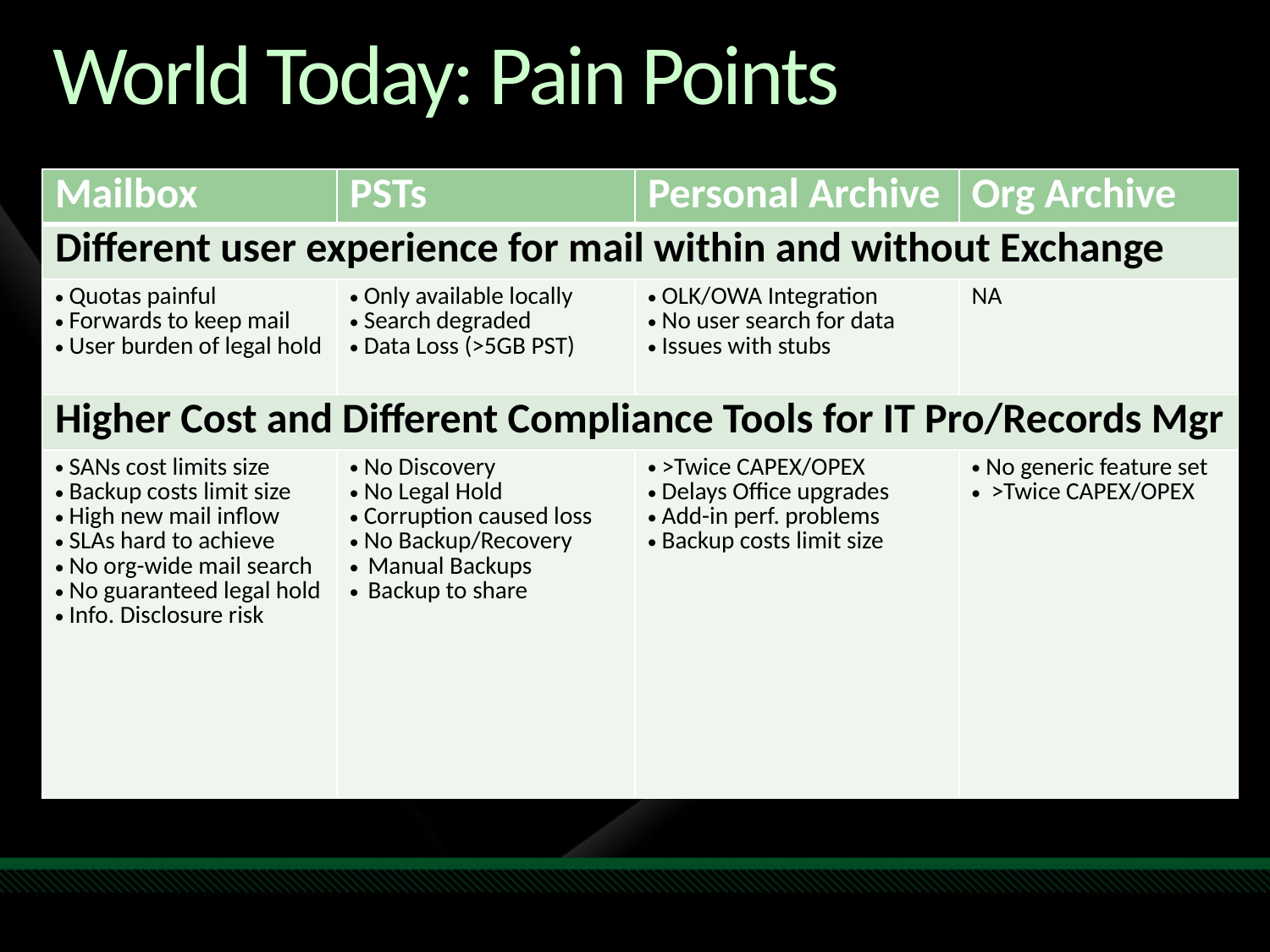

# World Today: Pain Points
| Mailbox | PSTs | Personal Archive | Org Archive |
| --- | --- | --- | --- |
| Different user experience for mail within and without Exchange |  |  |  |
| Quotas painful Forwards to keep mail User burden of legal hold | Only available locally Search degraded Data Loss (>5GB PST) | OLK/OWA Integration No user search for data Issues with stubs | NA |
| Higher Cost and Different Compliance Tools for IT Pro/Records Mgr |  |  |  |
| SANs cost limits size Backup costs limit size High new mail inflow SLAs hard to achieve No org-wide mail search No guaranteed legal hold Info. Disclosure risk | No Discovery No Legal Hold Corruption caused loss No Backup/Recovery Manual Backups Backup to share | >Twice CAPEX/OPEX Delays Office upgrades Add-in perf. problems Backup costs limit size | No generic feature set >Twice CAPEX/OPEX |